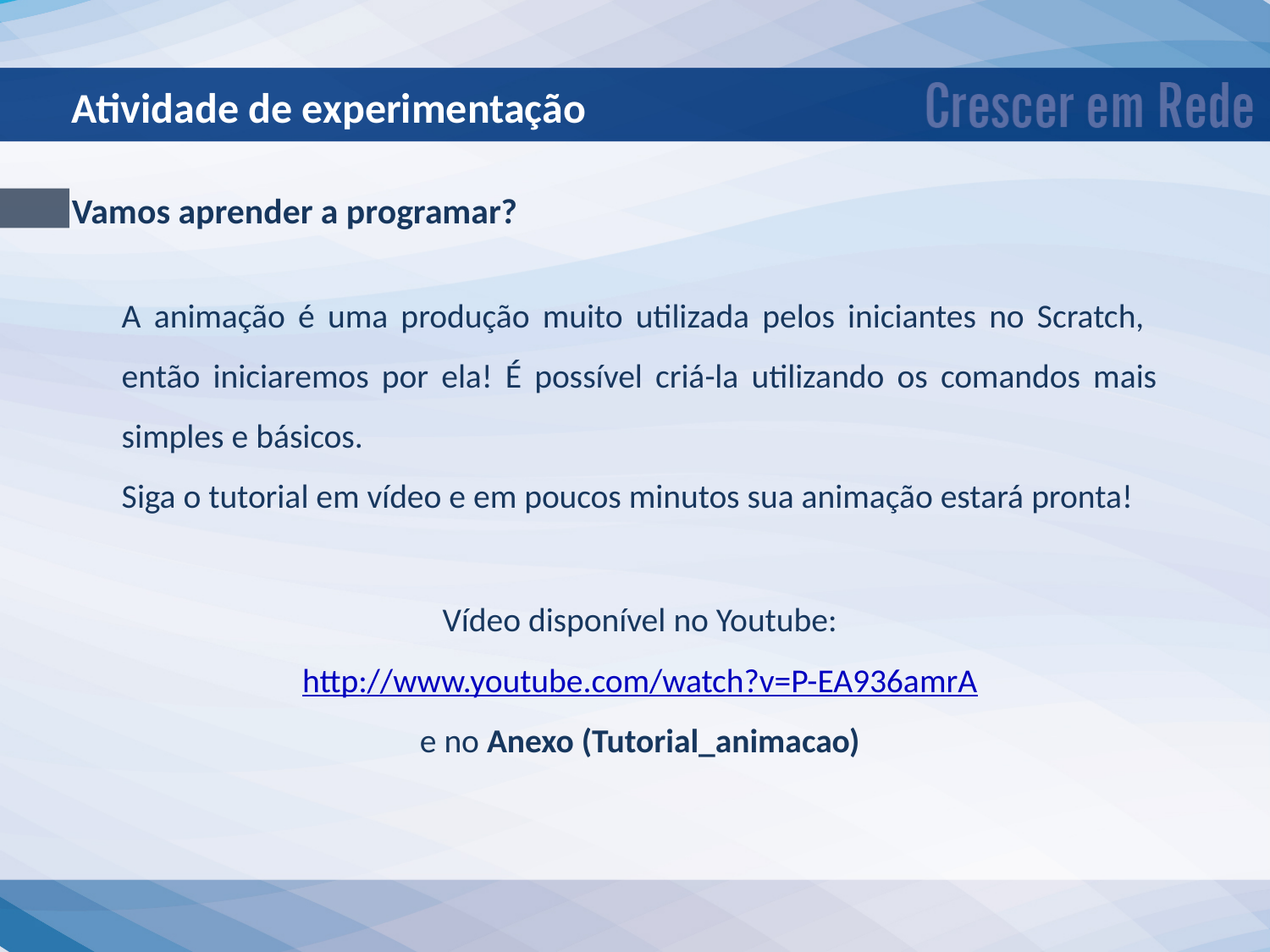

Atividade de experimentação
Vamos aprender a programar?

A animação é uma produção muito utilizada pelos iniciantes no Scratch,  então iniciaremos por ela! É possível criá-la utilizando os comandos mais simples e básicos.
Siga o tutorial em vídeo e em poucos minutos sua animação estará pronta!

Vídeo disponível no Youtube:
http://www.youtube.com/watch?v=P-EA936amrA
e no Anexo (Tutorial_animacao)